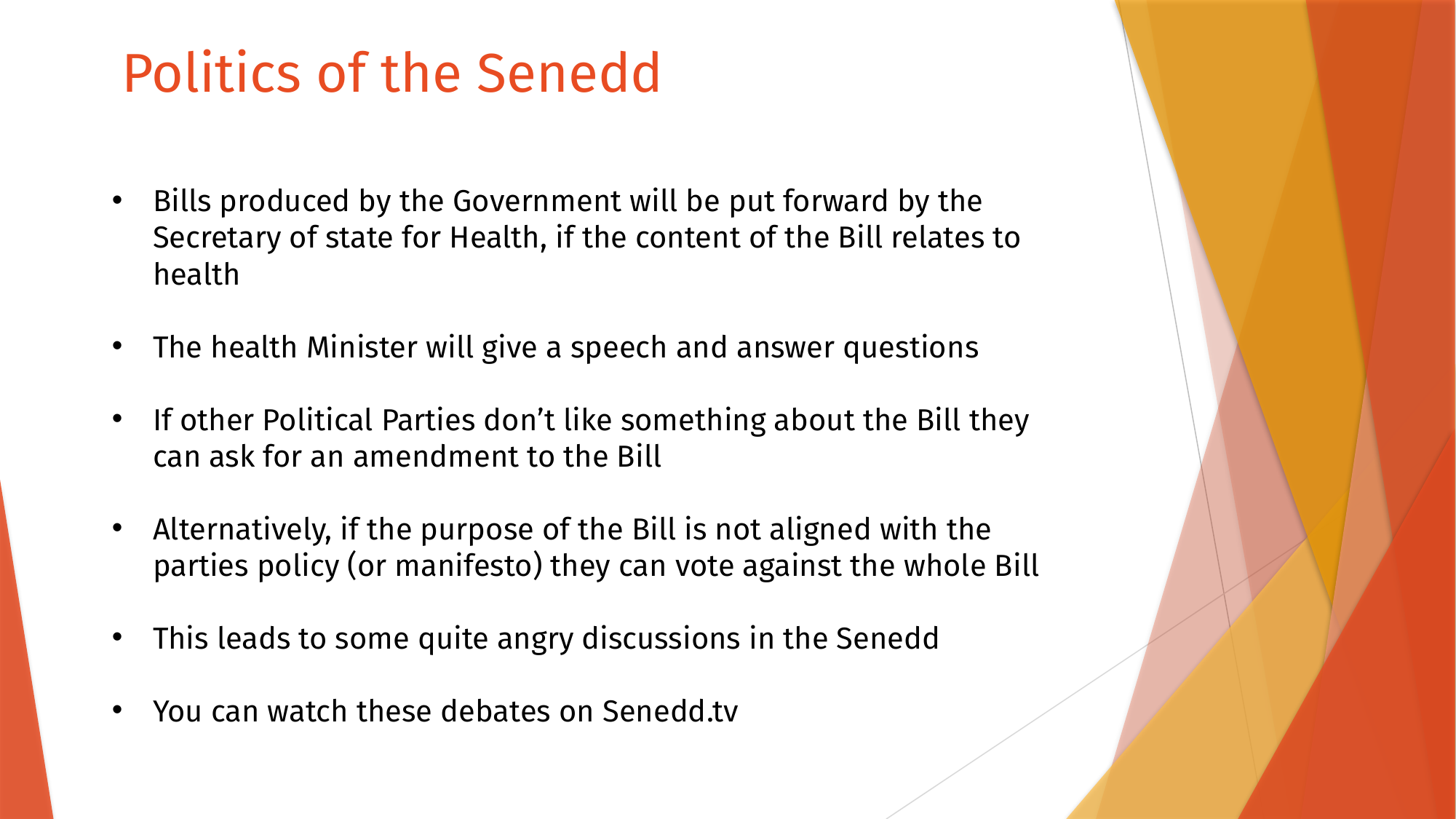

Politics of the Senedd
Bills produced by the Government will be put forward by the Secretary of state for Health, if the content of the Bill relates to health

The health Minister will give a speech and answer questions

If other Political Parties don’t like something about the Bill they can ask for an amendment to the Bill

Alternatively, if the purpose of the Bill is not aligned with the parties policy (or manifesto) they can vote against the whole Bill

This leads to some quite angry discussions in the Senedd

You can watch these debates on Senedd.tv